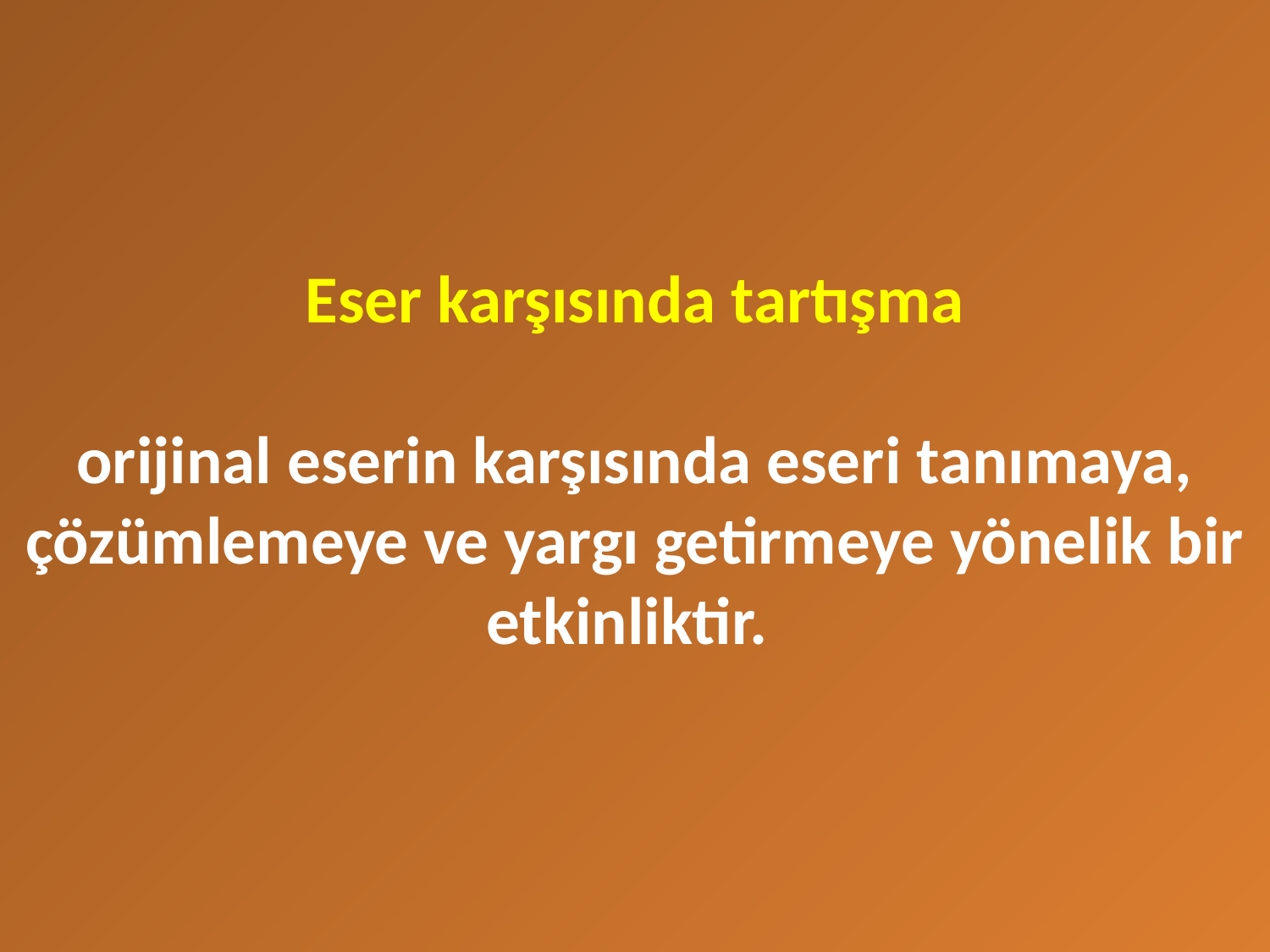

# Eser karşısında tartışma orijinal eserin karşısında eseri tanımaya, çözümlemeye ve yargı getirmeye yönelik bir etkinliktir.